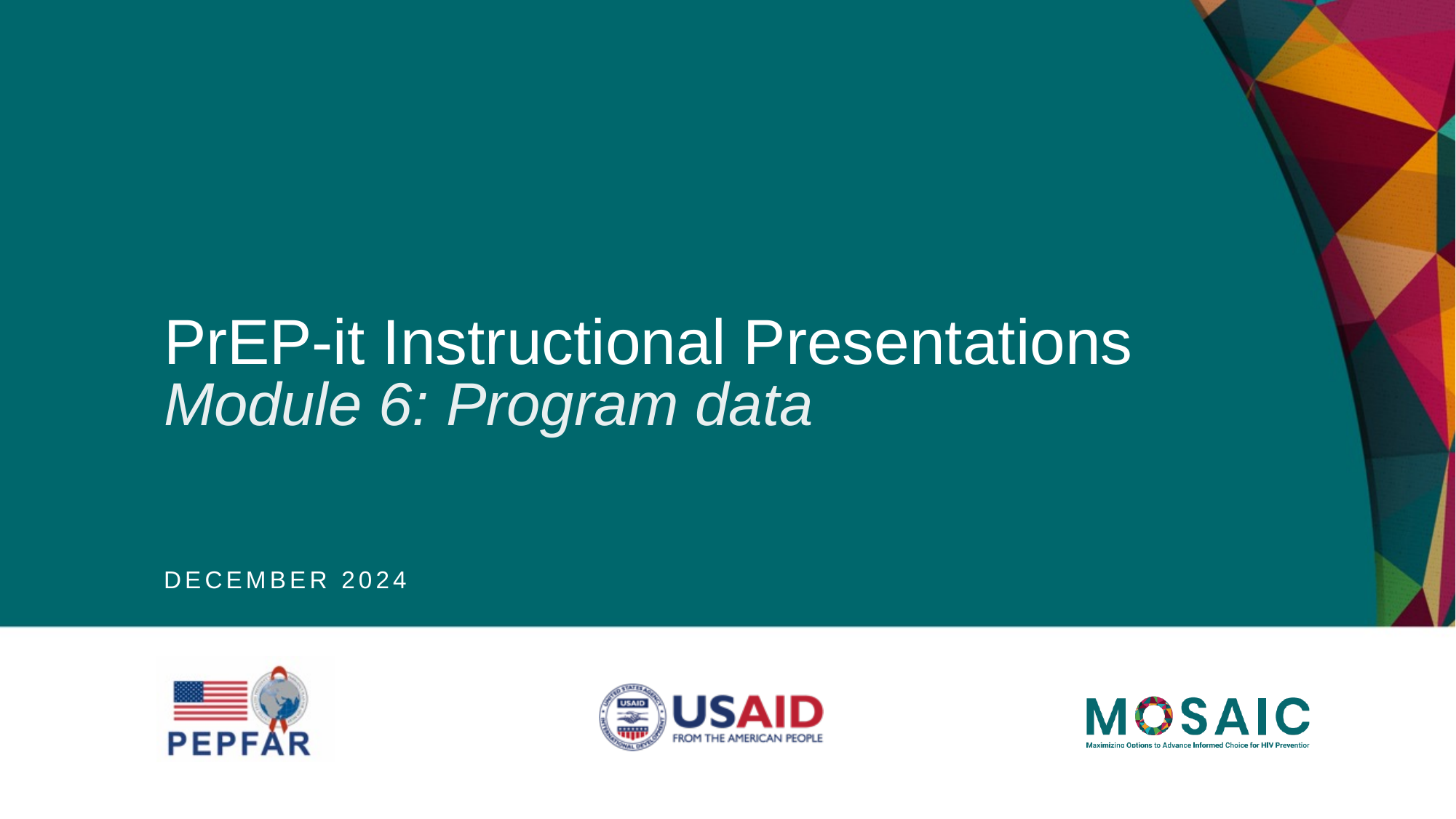

# PrEP-it Instructional Presentations Module 6: Program data

DECEMBER 2024